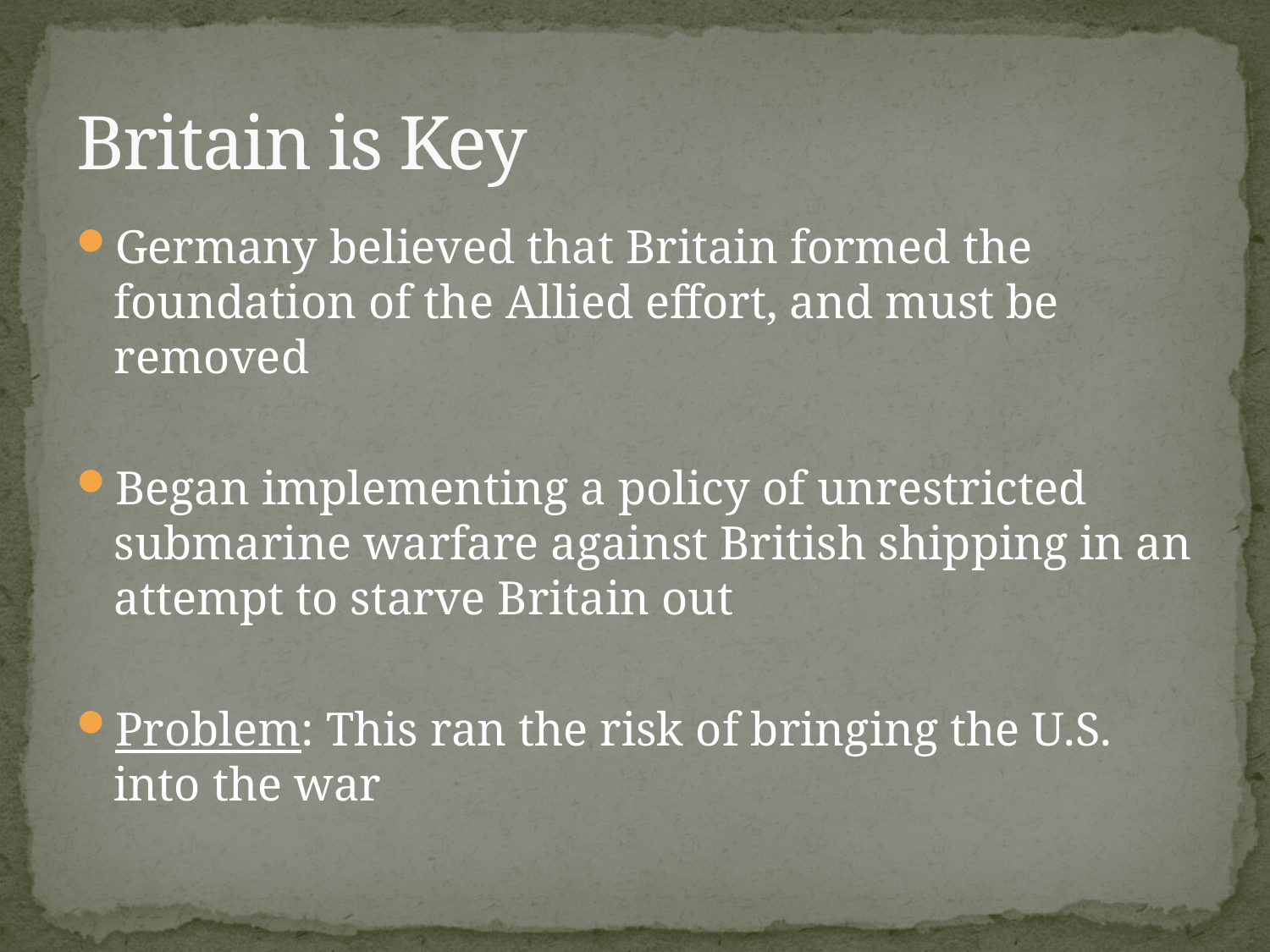

# Britain is Key
Germany believed that Britain formed the foundation of the Allied effort, and must be removed

Began implementing a policy of unrestricted submarine warfare against British shipping in an attempt to starve Britain out

Problem: This ran the risk of bringing the U.S. into the war